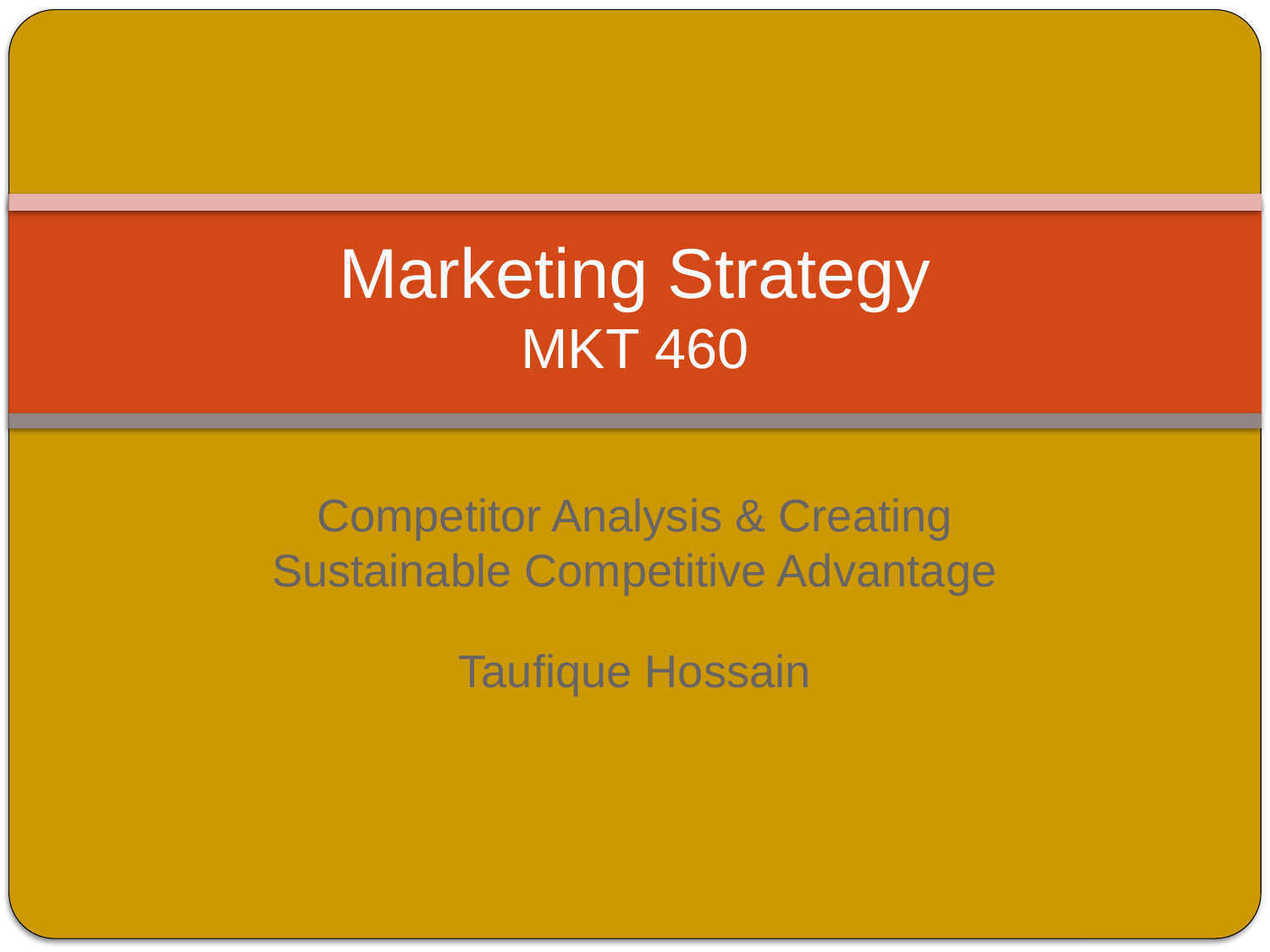

# Marketing Strategy MKT 460

Competitor Analysis & Creating Sustainable Competitive Advantage

Taufique Hossain